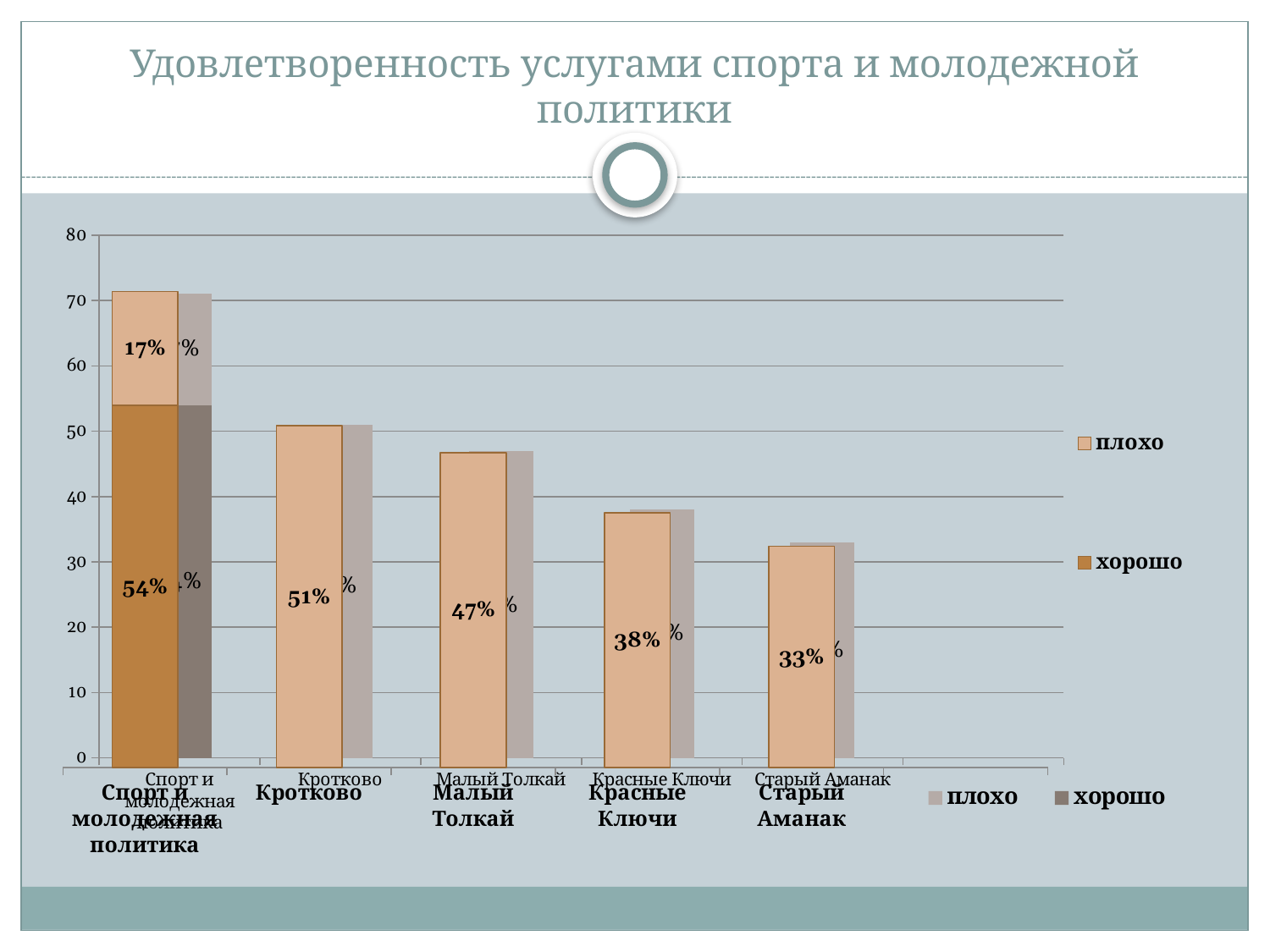

# Удовлетворенность услугами спорта и молодежной политики

### Chart

| Category | хорошо | плохо |
|---|---|---|
| Спорт и молодежная политика | 54.0 | 17.0 |
| Кротково | None | 51.0 |
| Малый Толкай | None | 47.0 |
| Красные Ключи | None | 38.0 |
| Старый Аманак | None | 33.0 |

### Chart

| Category | хорошо | плохо |
|---|---|---|
| Спорт и молодежная политика | 54.0 | 17.0 |
| Кротково | None | 51.0 |
| Малый Толкай | None | 47.0 |
| Красные Ключи | None | 38.0 |
| Старый Аманак | None | 33.0 |